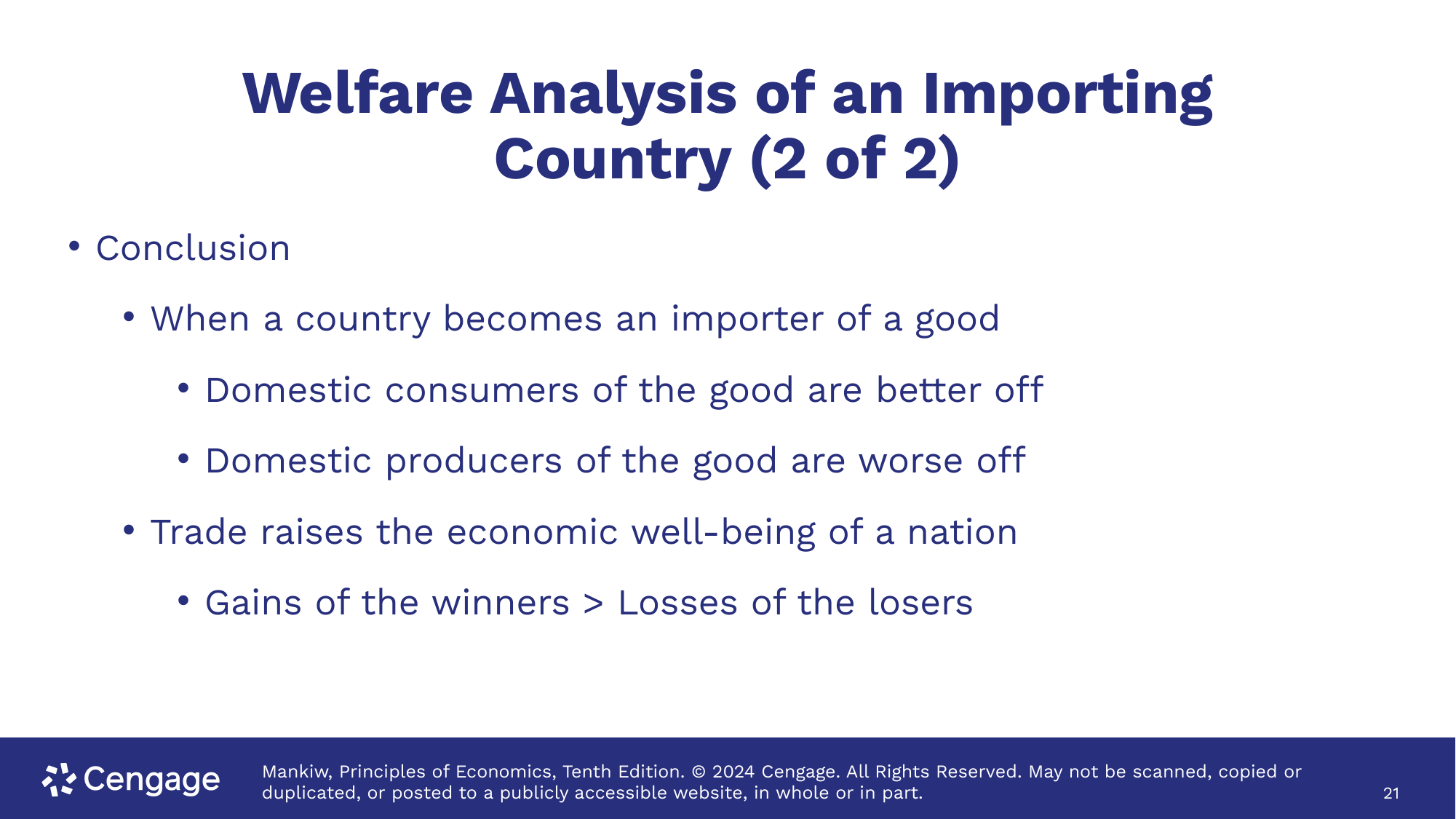

# Welfare Analysis of an Importing Country (2 of 2)
Conclusion
When a country becomes an importer of a good
Domestic consumers of the good are better off
Domestic producers of the good are worse off
Trade raises the economic well-being of a nation
Gains of the winners > Losses of the losers